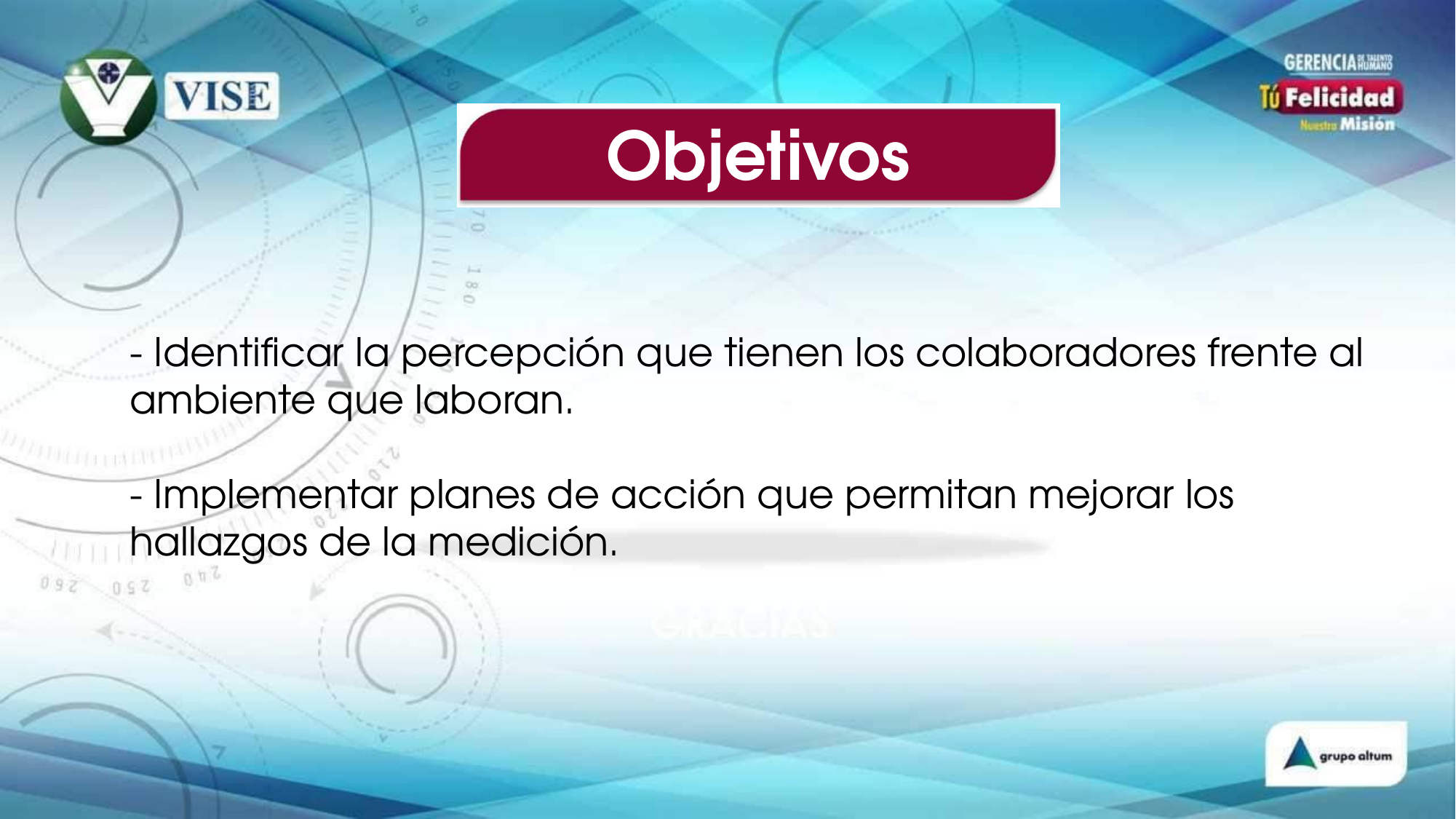

# Objetivos
- Identificar la percepción que tienen los colaboradores frente al ambiente que laboran.

- Implementar planes de acción que permitan mejorar los hallazgos de la medición.